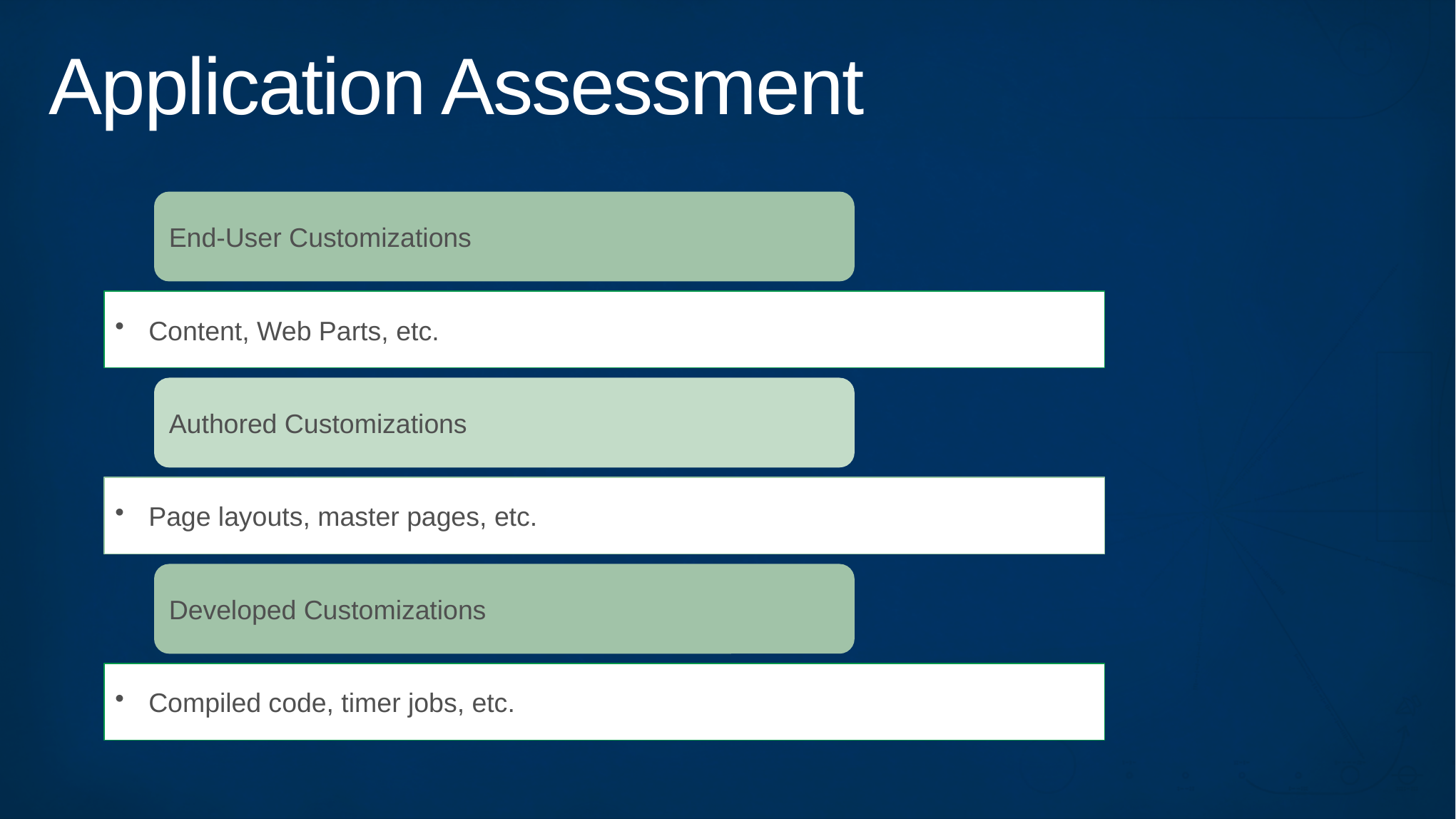

# Application Assessment
End-User Customizations
Content, Web Parts, etc.
Authored Customizations
Page layouts, master pages, etc.
Developed Customizations
Compiled code, timer jobs, etc.